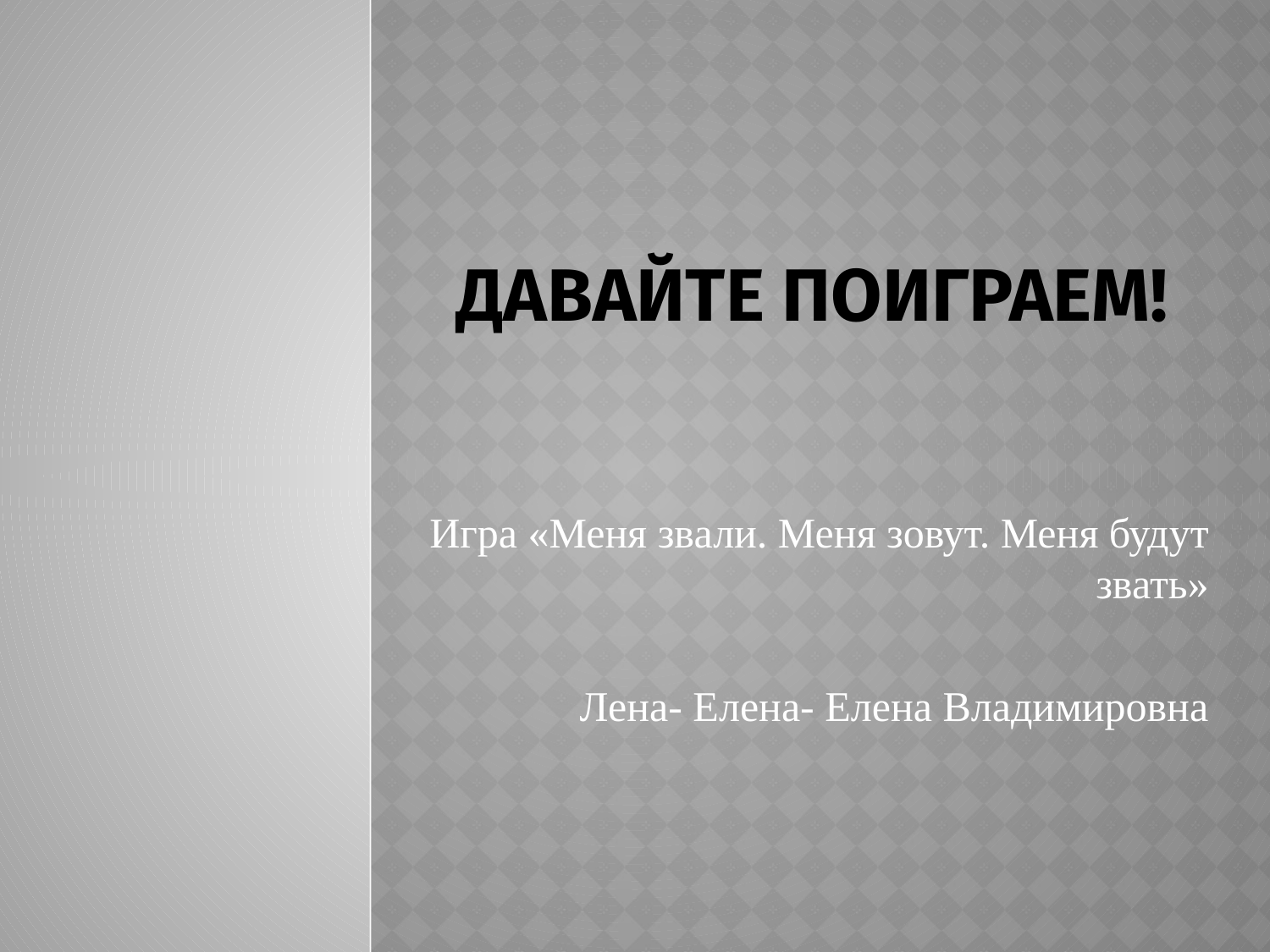

# Давайте поиграем!
Игра «Меня звали. Меня зовут. Меня будут звать»

Лена- Елена- Елена Владимировна